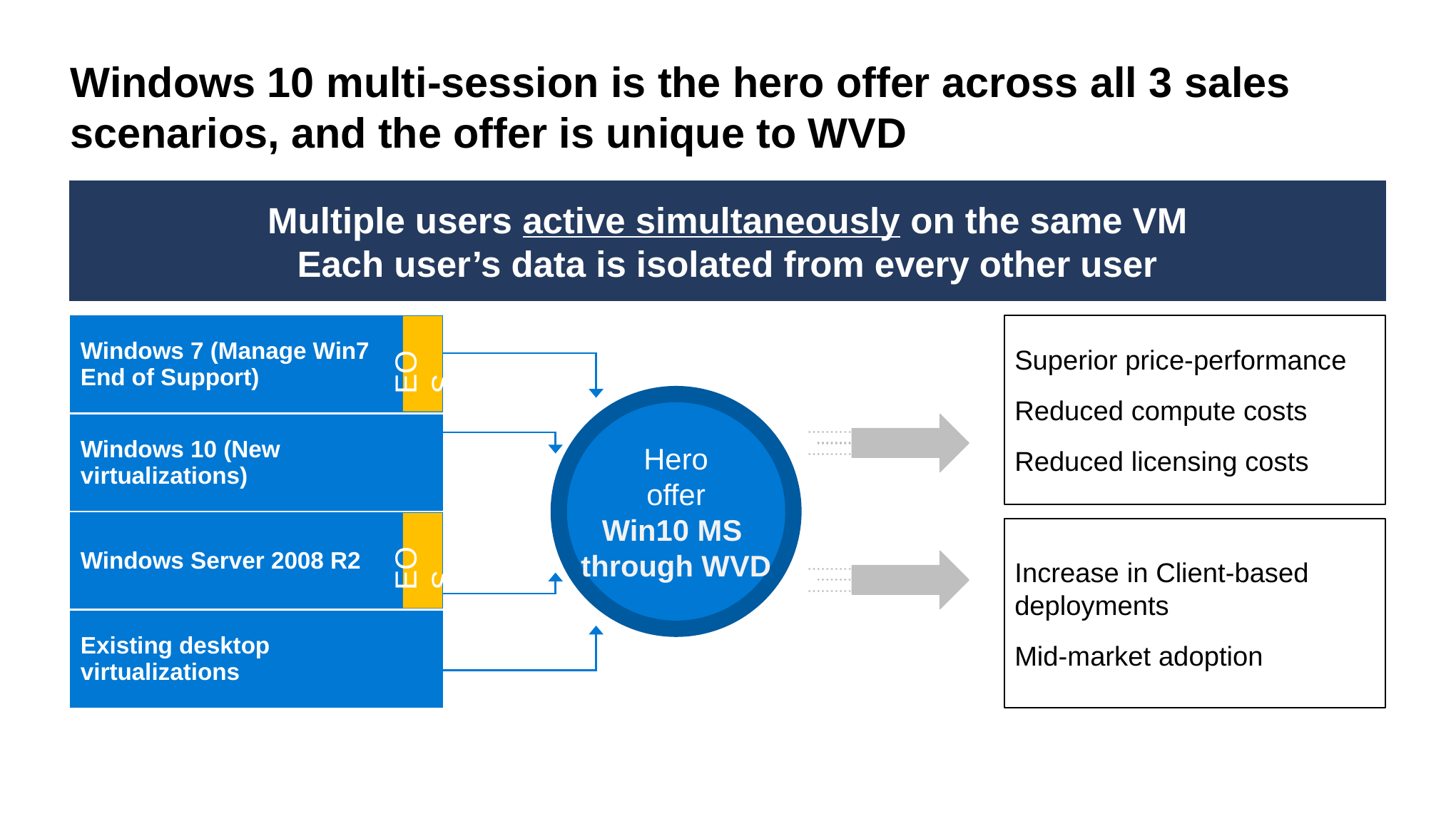

# Windows 10 multi-session is the hero offer across all 3 sales scenarios, and the offer is unique to WVD
Multiple users active simultaneously on the same VM
Each user’s data is isolated from every other user
| Windows 7 (Manage Win7 End of Support) |
| --- |
| Windows 10 (New virtualizations) |
| Windows Server 2008 R2 |
| Existing desktop virtualizations |
Superior price-performance
Reduced compute costs
Reduced licensing costs
EOS

Hero
offer
Win10 MS
through WVD

EOS
Increase in Client-based deployments
Mid-market adoption